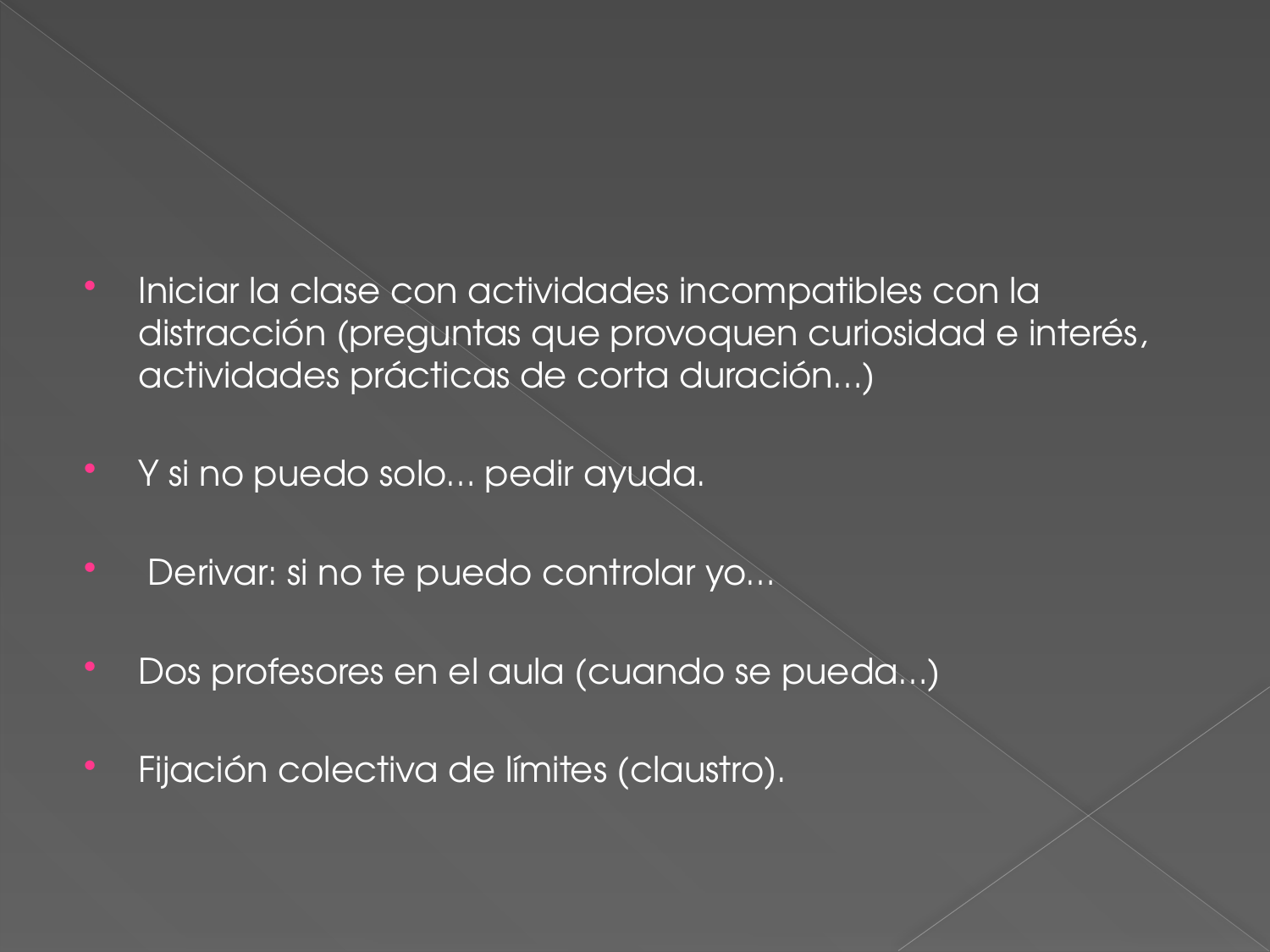

Iniciar la clase con actividades incompatibles con la distracción (preguntas que provoquen curiosidad e interés, actividades prácticas de corta duración…)

Y si no puedo solo… pedir ayuda.

 Derivar: si no te puedo controlar yo…

Dos profesores en el aula (cuando se pueda…)

Fijación colectiva de límites (claustro).